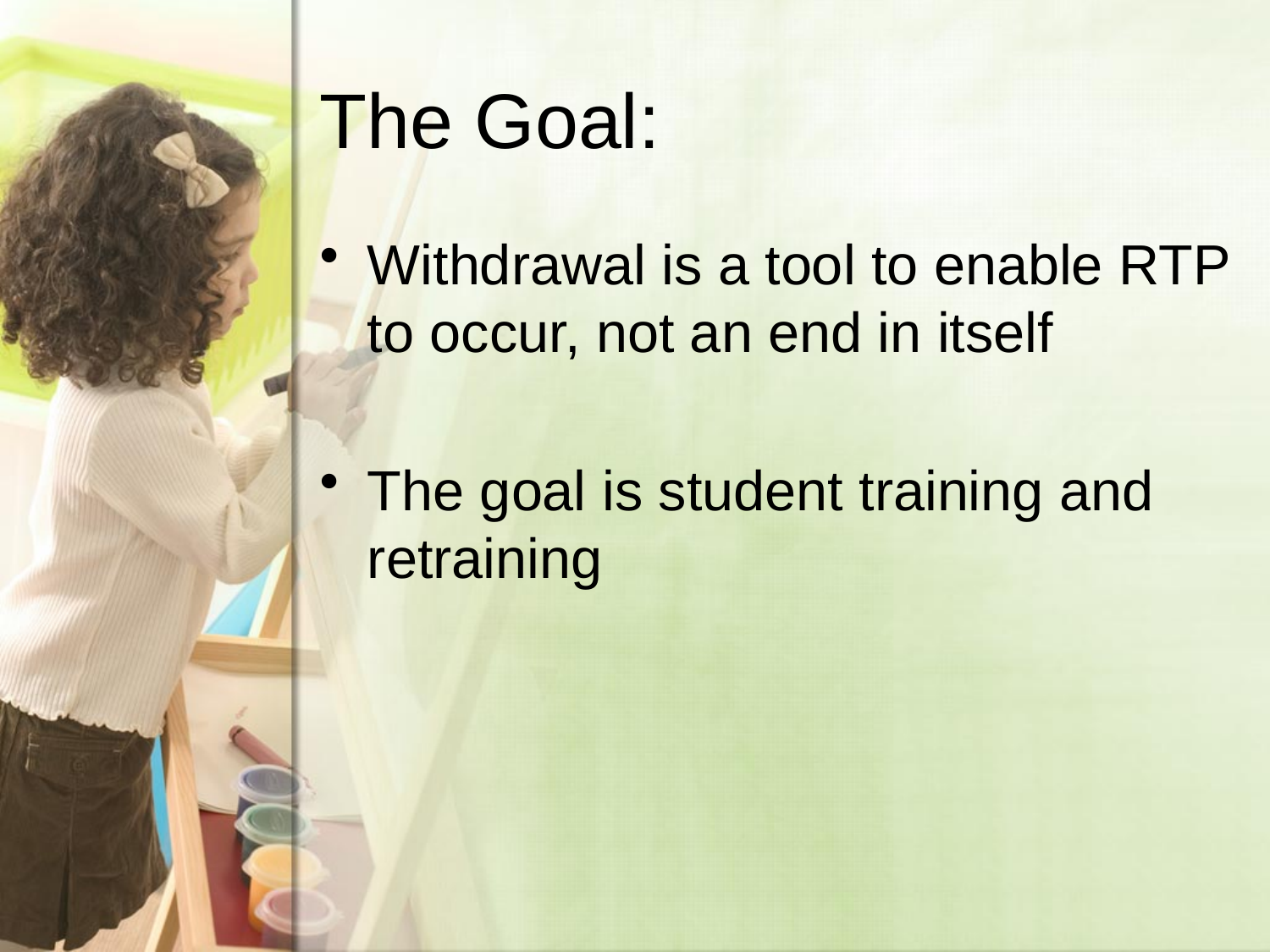

# The Goal:
Withdrawal is a tool to enable RTP to occur, not an end in itself

The goal is student training and retraining